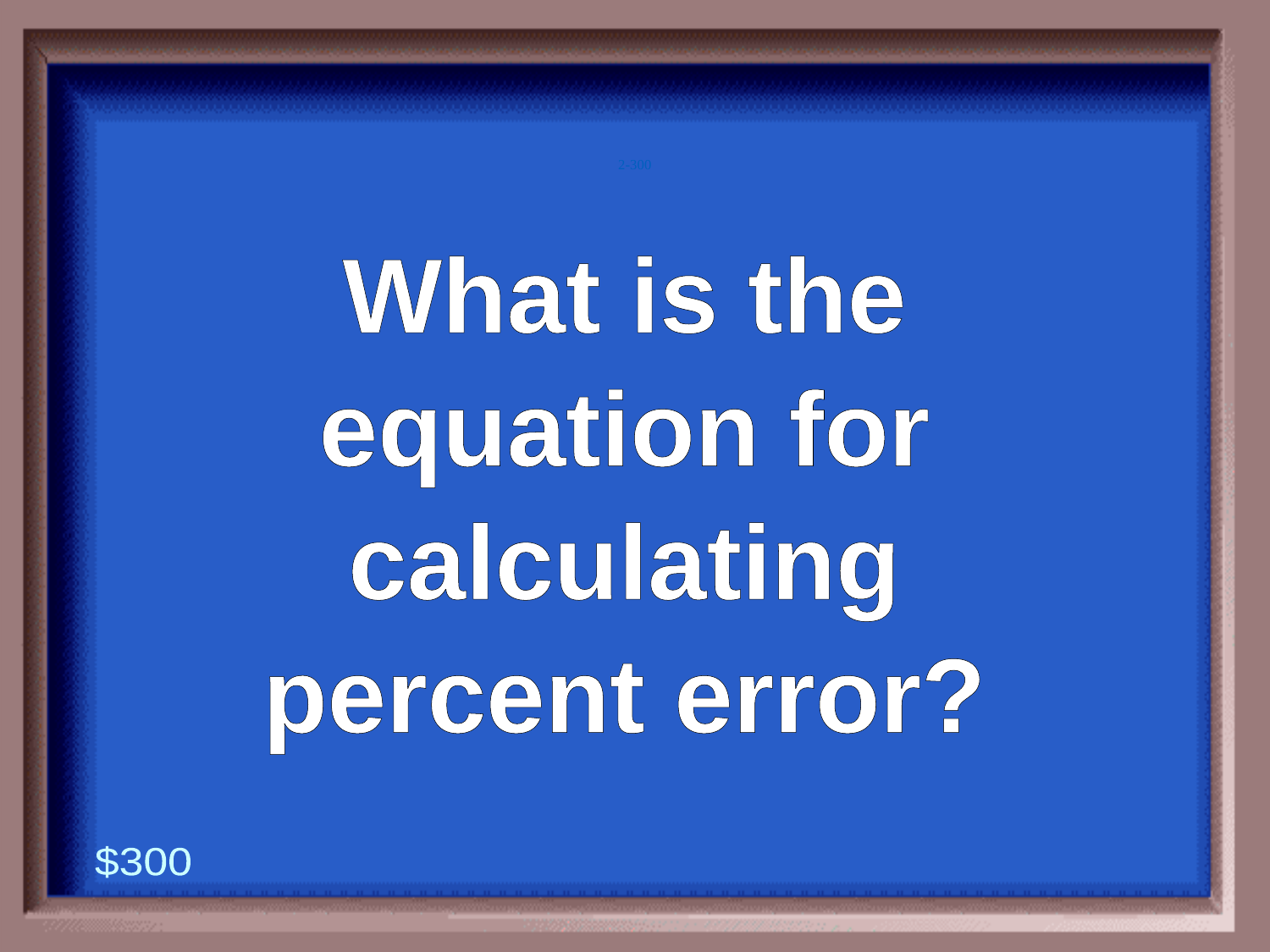

2-300
What is the equation for calculating percent error?

$300